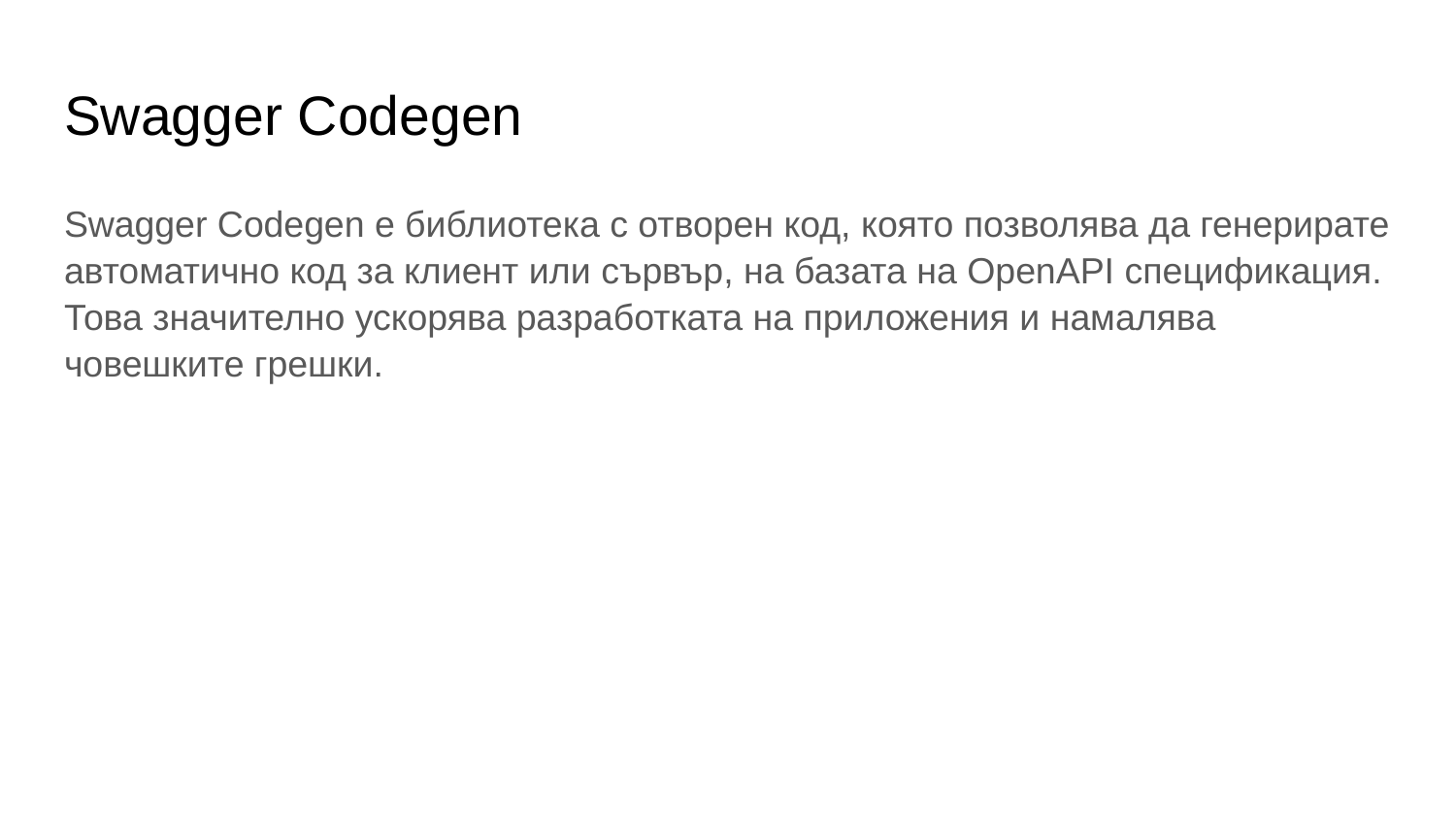

# Swagger Codegen
Swagger Codegen е библиотека с отворен код, която позволява да генерирате автоматично код за клиент или сървър, на базата на OpenAPI спецификация. Това значително ускорява разработката на приложения и намалява човешките грешки.